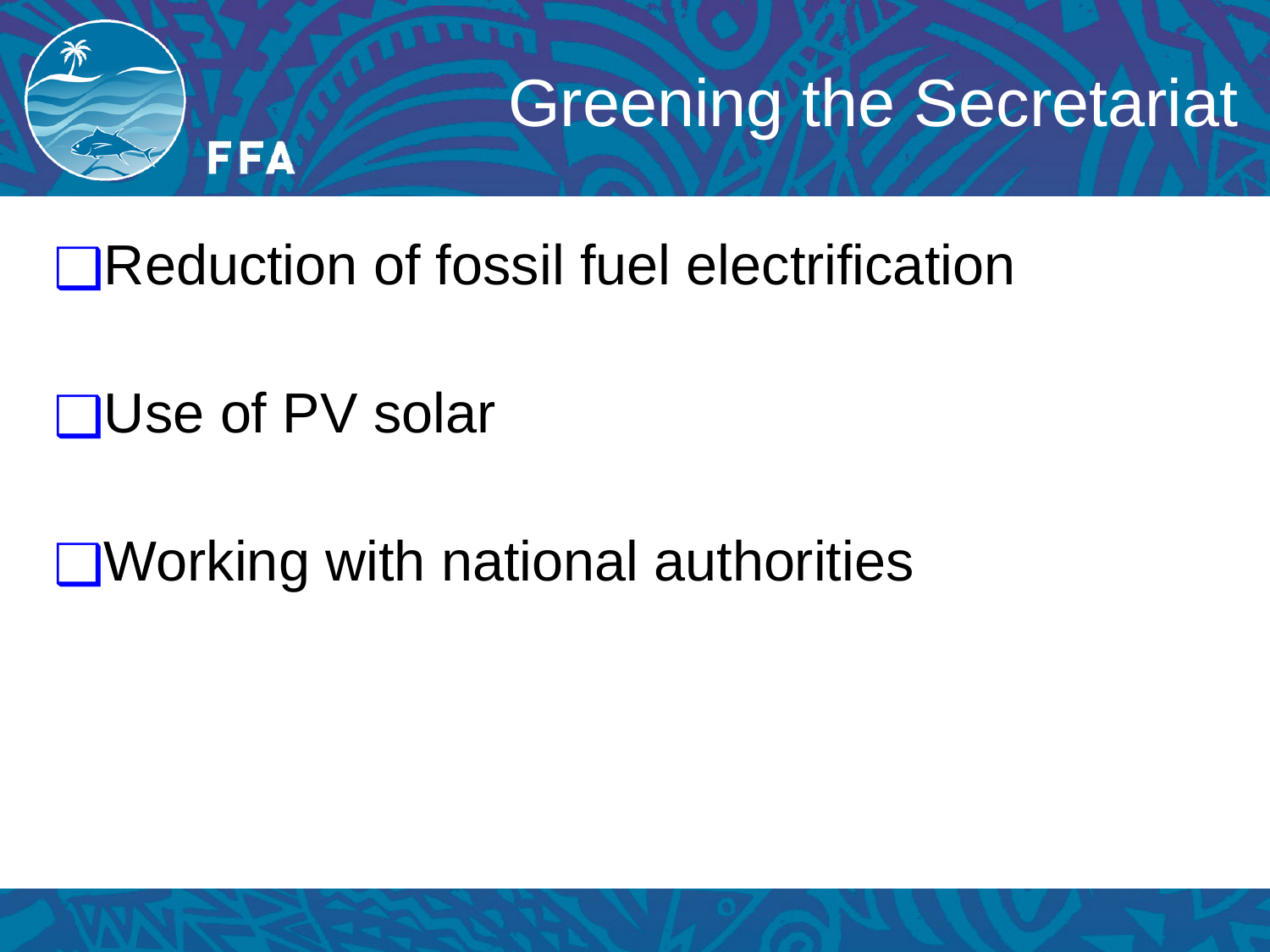

# Greening the Secretariat
Reduction of fossil fuel electrification

Use of PV solar

Working with national authorities